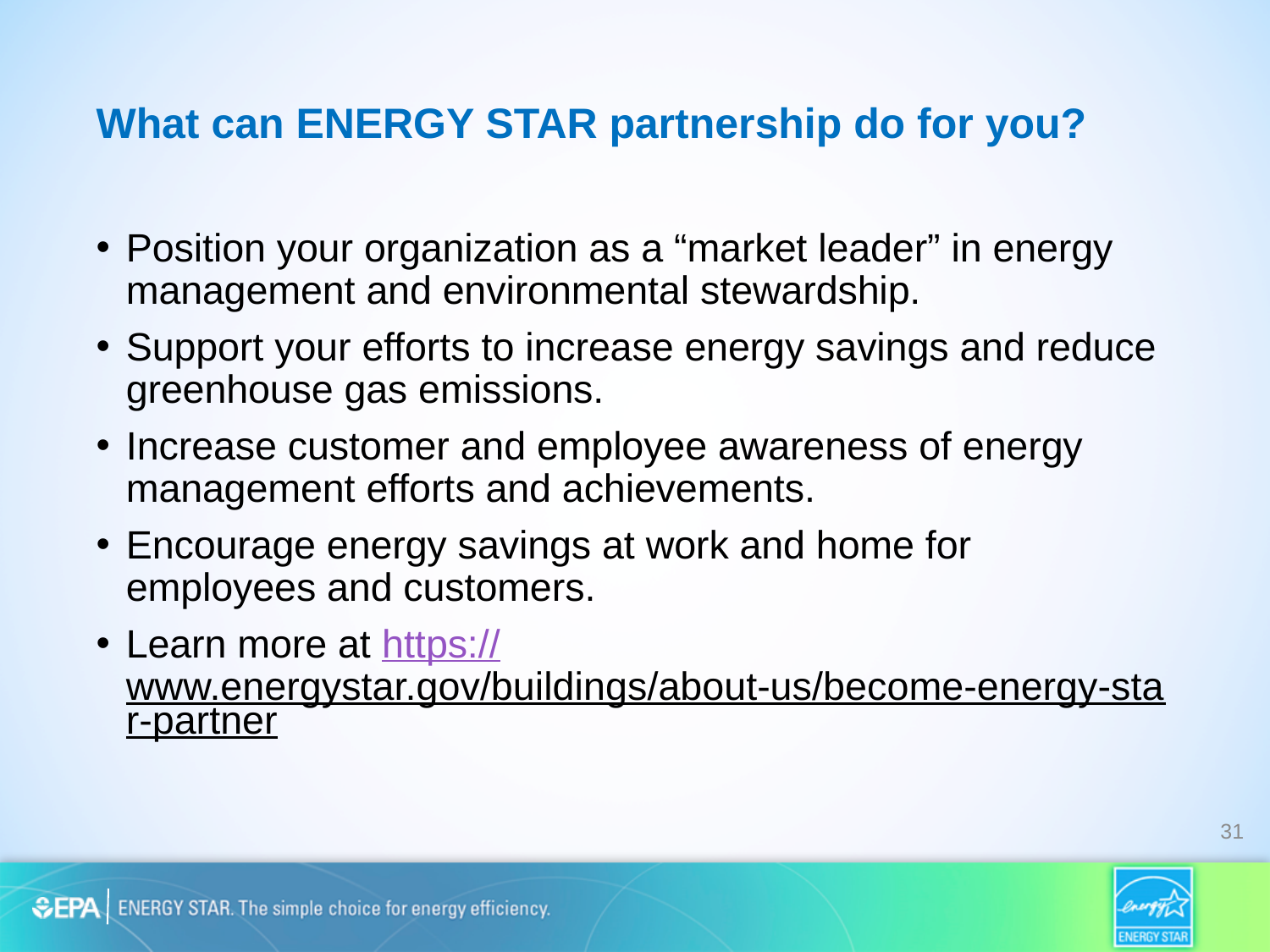

What can ENERGY STAR partnership do for you?
Position your organization as a “market leader” in energy management and environmental stewardship.
Support your efforts to increase energy savings and reduce greenhouse gas emissions.
Increase customer and employee awareness of energy management efforts and achievements.
Encourage energy savings at work and home for employees and customers.
Learn more at https://www.energystar.gov/buildings/about-us/become-energy-star-partner